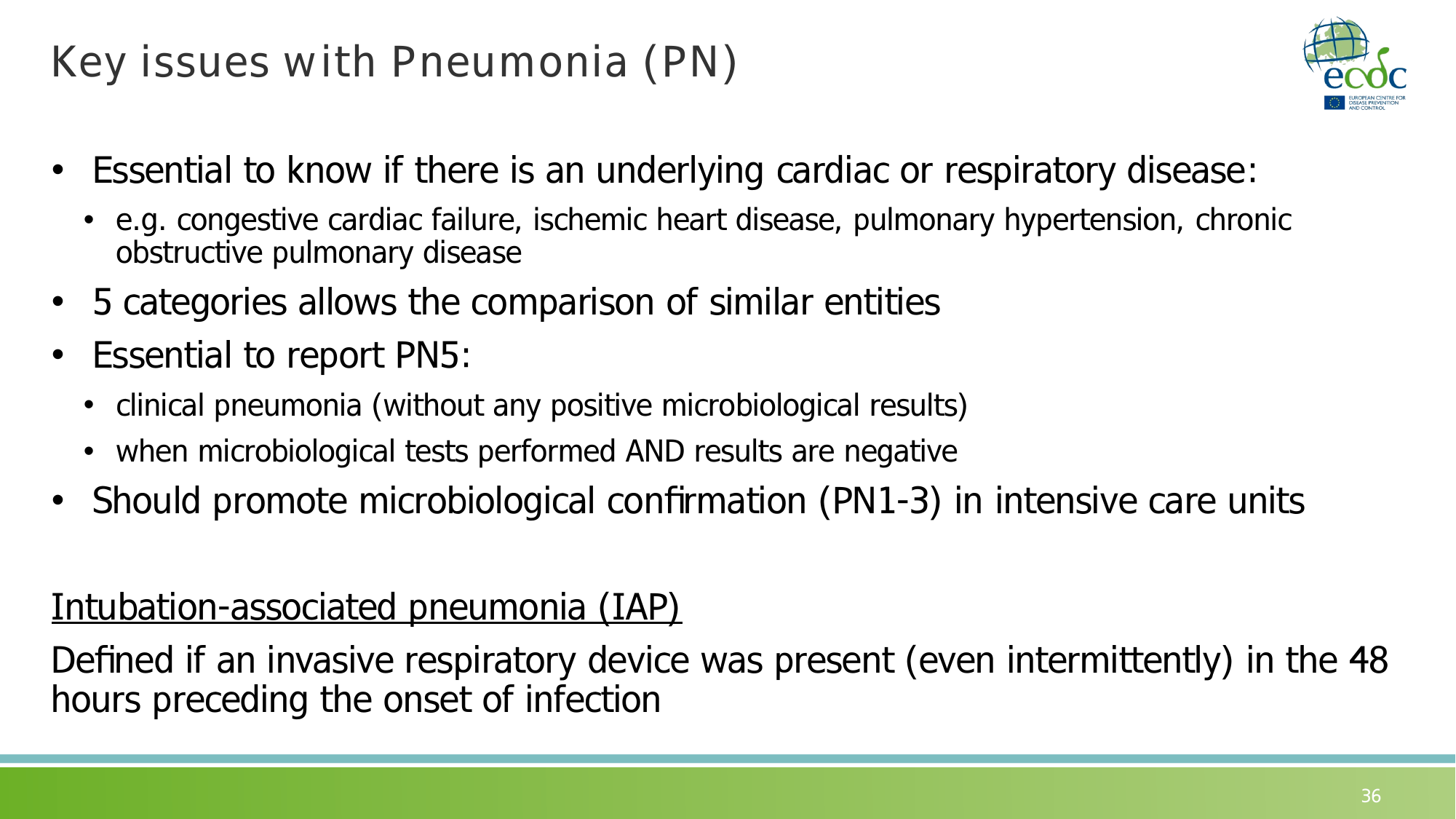

# Key issues with Pneumonia (PN)
Essential to know if there is an underlying cardiac or respiratory disease:
e.g. congestive cardiac failure, ischemic heart disease, pulmonary hypertension, chronic obstructive pulmonary disease
5 categories allows the comparison of similar entities
Essential to report PN5:
clinical pneumonia (without any positive microbiological results)
when microbiological tests performed AND results are negative
Should promote microbiological confirmation (PN1-3) in intensive care units

Intubation-associated pneumonia (IAP)
Defined if an invasive respiratory device was present (even intermittently) in the 48 hours preceding the onset of infection

36